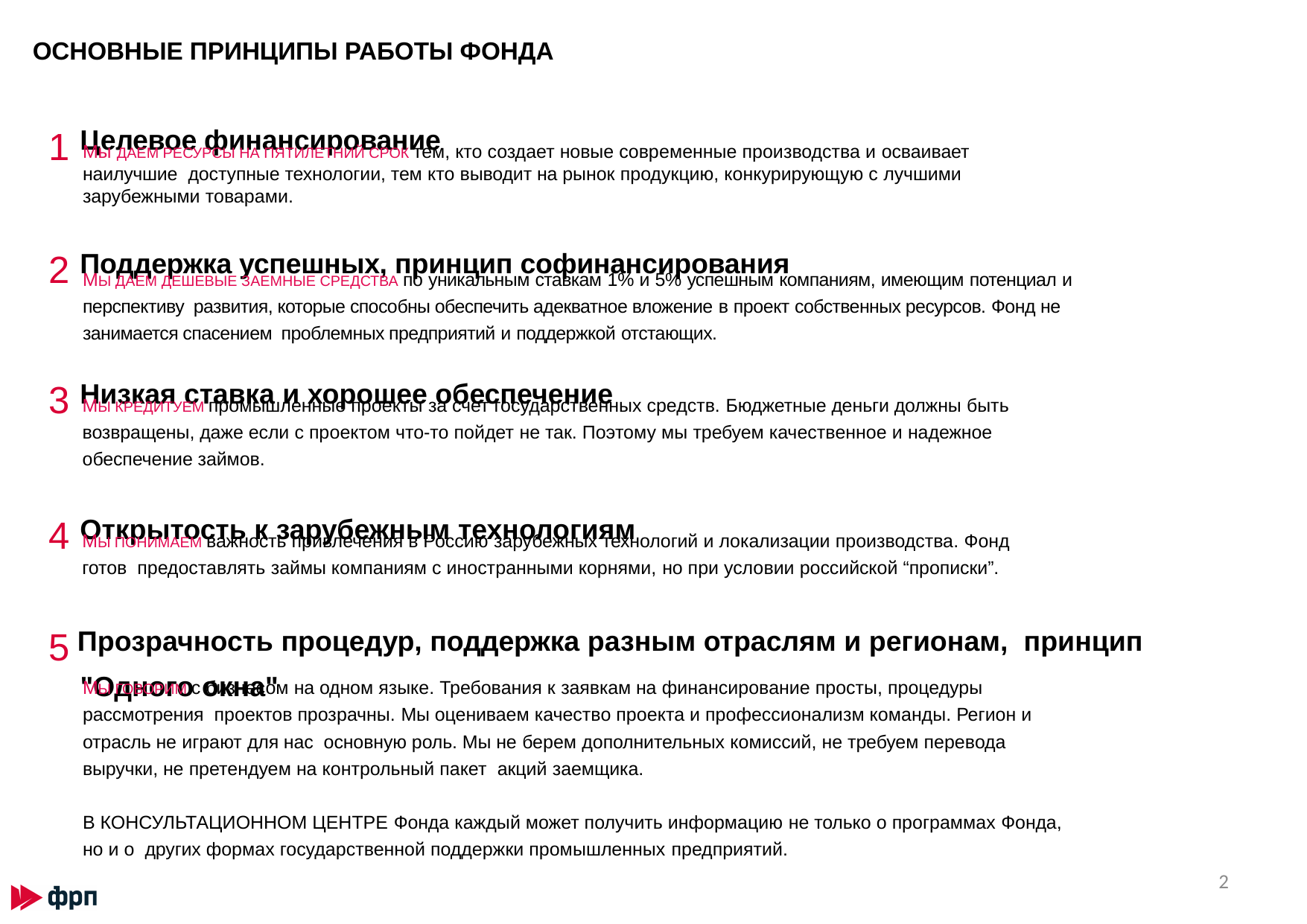

ОСНОВНЫЕ ПРИНЦИПЫ РАБОТЫ ФОНДА
1 Целевое финансирование
Мы ДАЕМ РЕСУРСЫ НА ПЯТИЛЕТНИЙ СРОК тем, кто создает новые современные производства и осваивает наилучшие  доступные технологии, тем кто выводит на рынок продукцию, конкурирующую с лучшими зарубежными товарами.
2 Поддержка успешных, принцип софинансирования
МЫ ДАЕМ ДЕШЕВЫЕ ЗАЕМНЫЕ СРЕДСТВА по уникальным ставкам 1% и 5% успешным компаниям, имеющим потенциал и перспективу  развития, которые способны обеспечить адекватное вложение в проект собственных ресурсов. Фонд не занимается спасением  проблемных предприятий и поддержкой отстающих.
3 Низкая ставка и хорошее обеспечение

МЫ КРЕДИТУЕМ промышленные проекты за счет государственных средств. Бюджетные деньги должны быть  возвращены, даже если с проектом что-то пойдет не так. Поэтому мы требуем качественное и надежное обеспечение займов.
4 Открытость к зарубежным технологиям

МЫ ПОНИМАЕМ важность привлечения в Россию зарубежных технологий и локализации производства. Фонд готов  предоставлять займы компаниям с иностранными корнями, но при условии российской “прописки”.
5 Прозрачность процедур, поддержка разным отраслям и регионам,  принцип "Одного окна"

МЫ ГОВОРИМ с бизнесом на одном языке. Требования к заявкам на финансирование просты, процедуры рассмотрения  проектов прозрачны. Мы оцениваем качество проекта и профессионализм команды. Регион и отрасль не играют для нас  основную роль. Мы не берем дополнительных комиссий, не требуем перевода выручки, не претендуем на контрольный пакет  акций заемщика.
В КОНСУЛЬТАЦИОННОМ ЦЕНТРЕ Фонда каждый может получить информацию не только о программах Фонда, но и о  других формах государственной поддержки промышленных предприятий.
2